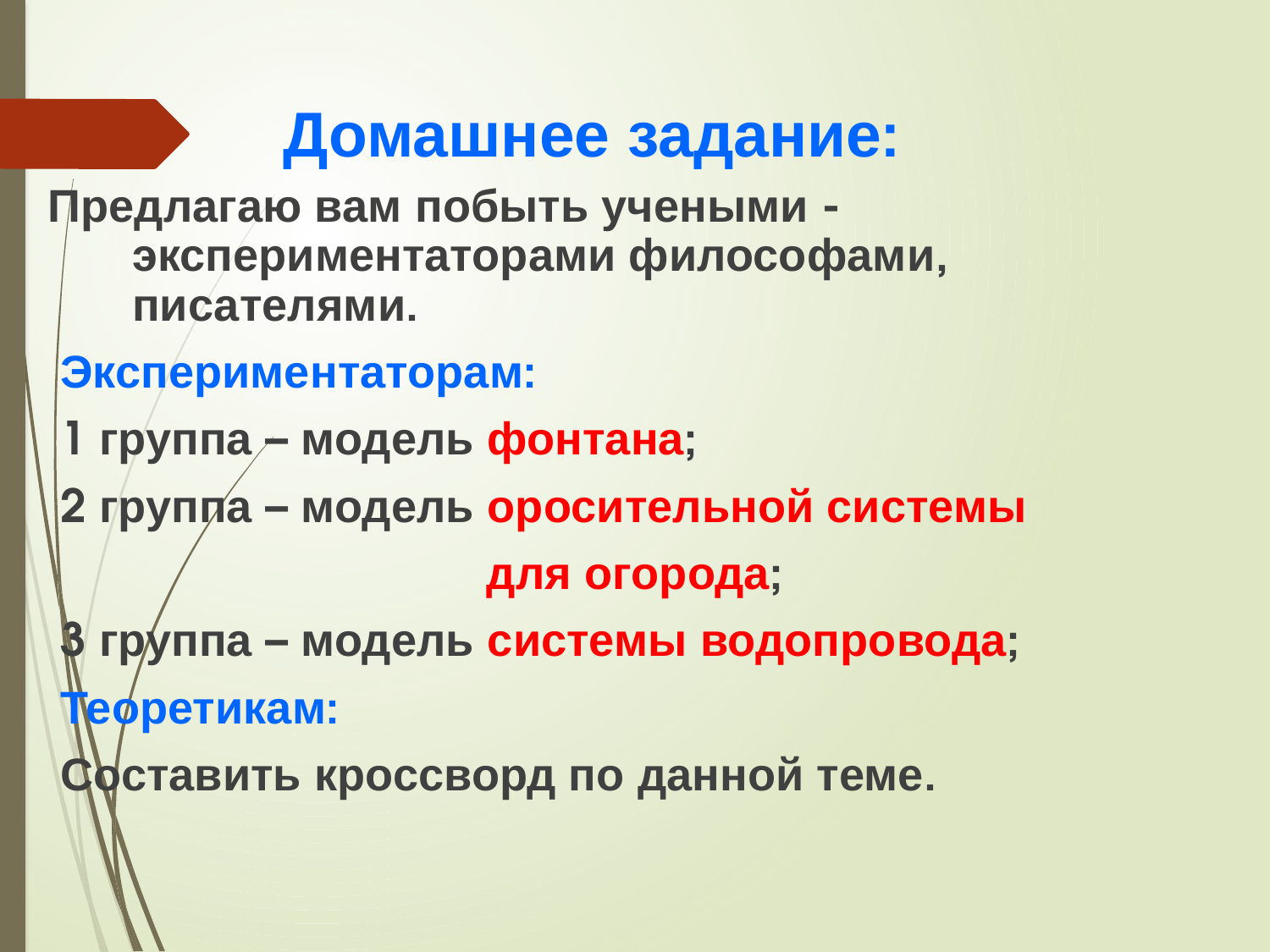

# Домашнее задание:
Предлагаю вам побыть учеными - экспериментаторами философами, писателями.
 Экспериментаторам:
 1 группа – модель фонтана;
 2 группа – модель оросительной системы
                                  для огорода;
 3 группа – модель системы водопровода;
 Теоретикам:
 Составить кроссворд по данной теме.